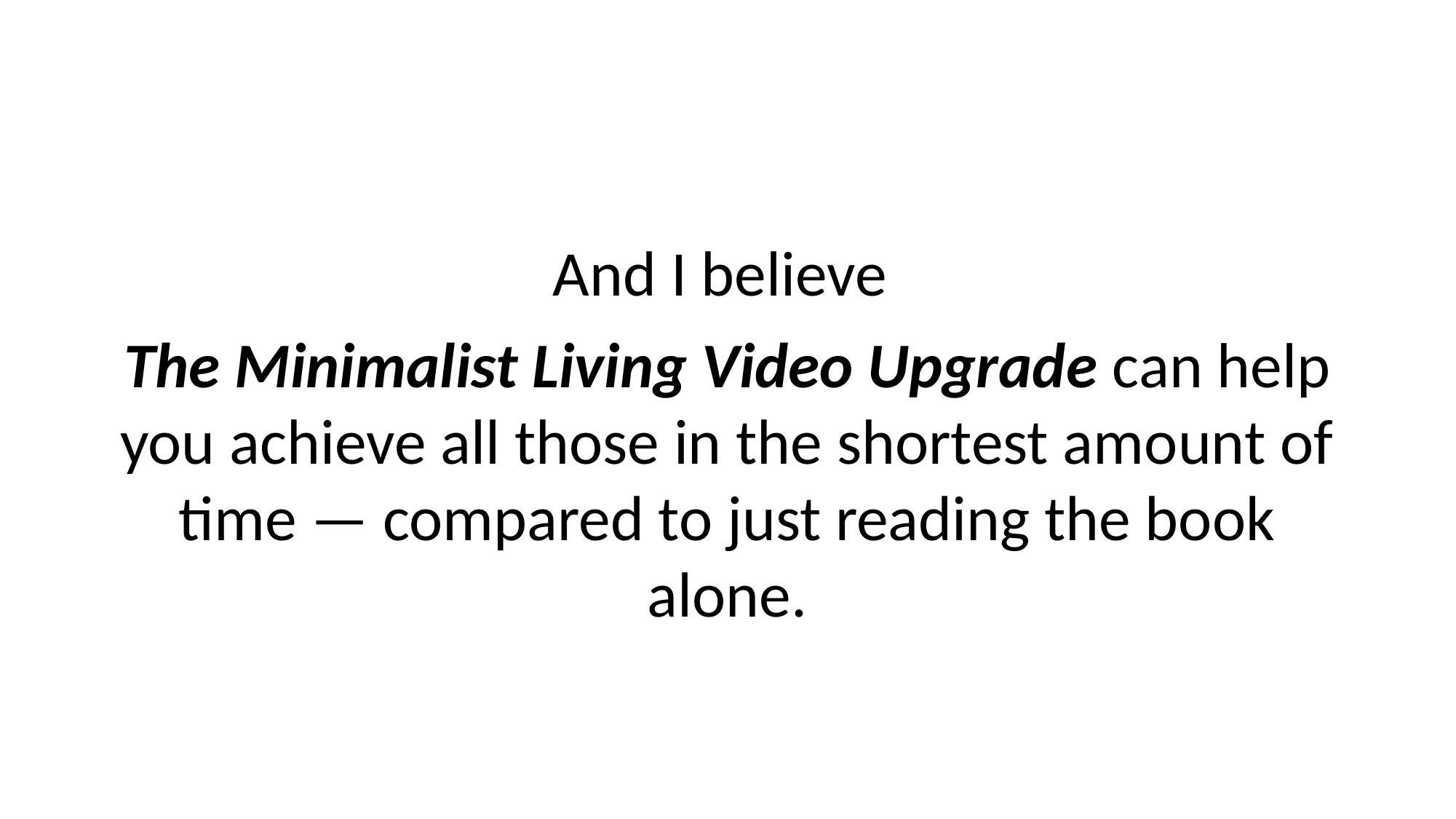

And I believe
The Minimalist Living Video Upgrade can help you achieve all those in the shortest amount of time — compared to just reading the book alone.